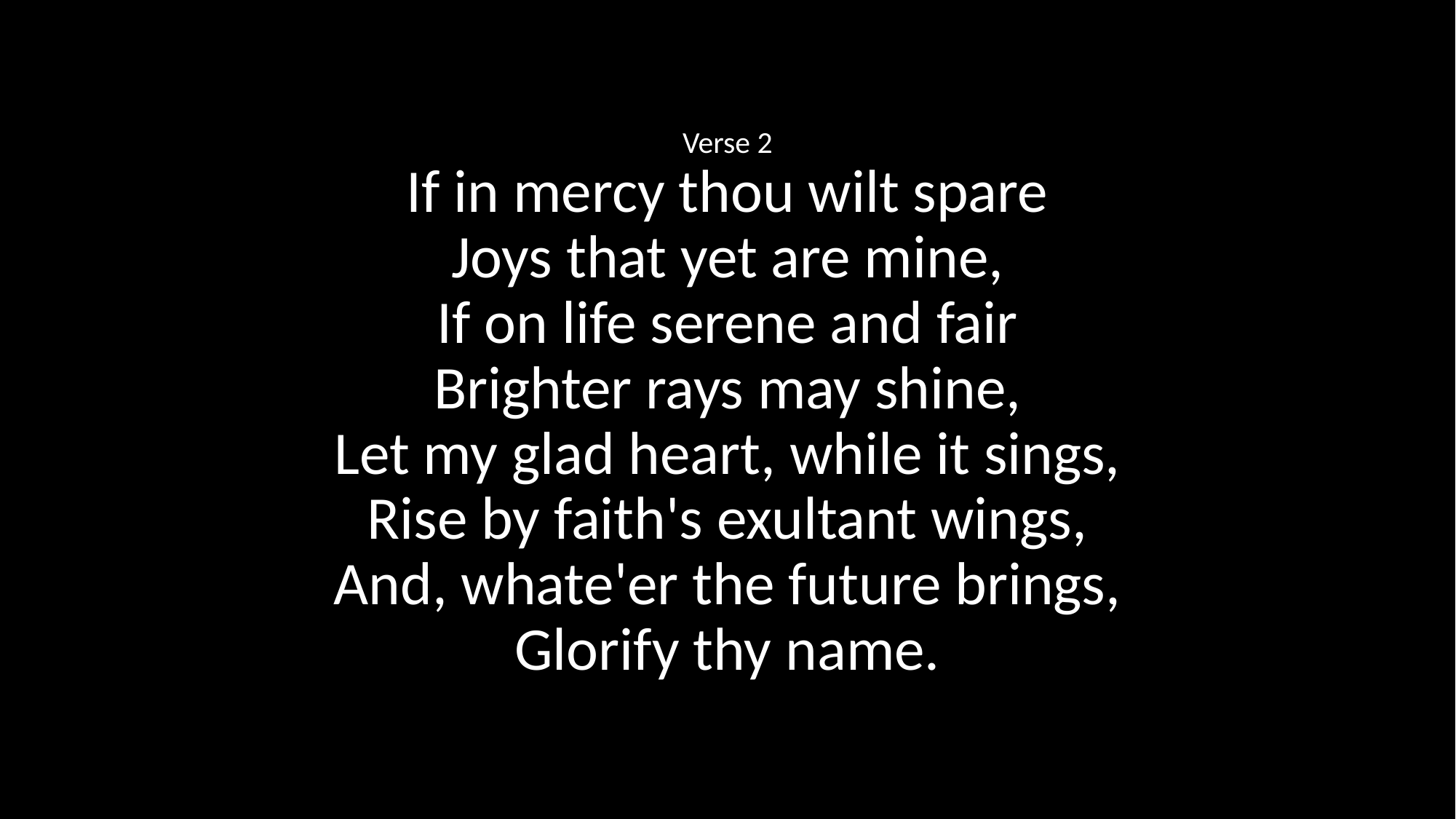

Verse 2
If in mercy thou wilt spare
Joys that yet are mine,
If on life serene and fair
Brighter rays may shine,
Let my glad heart, while it sings,
Rise by faith's exultant wings,
And, whate'er the future brings,
Glorify thy name.